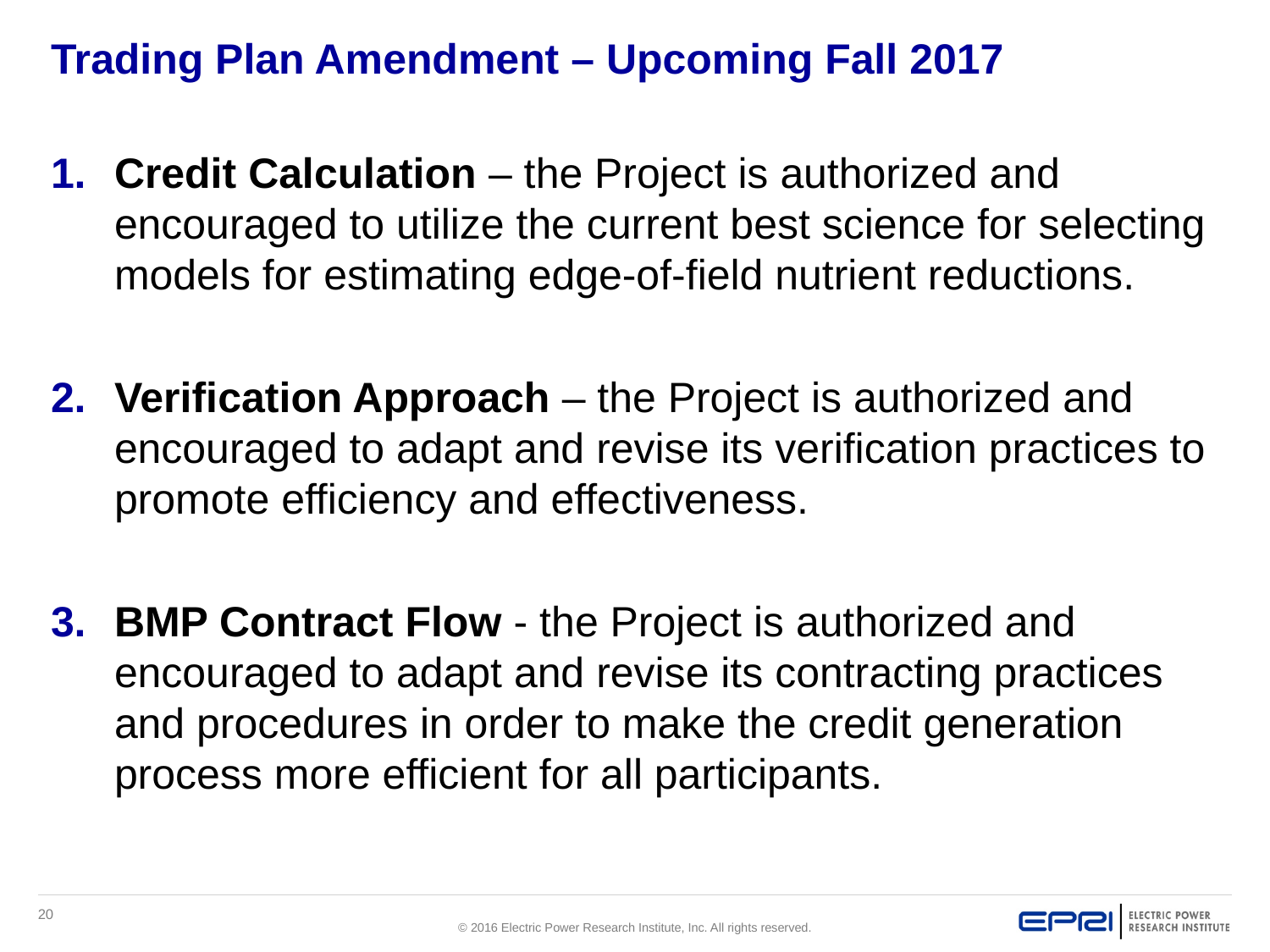

# Trading Plan Amendment – Upcoming Fall 2017
Credit Calculation – the Project is authorized and encouraged to utilize the current best science for selecting models for estimating edge-of-field nutrient reductions.

Verification Approach – the Project is authorized and encouraged to adapt and revise its verification practices to promote efficiency and effectiveness.

BMP Contract Flow - the Project is authorized and encouraged to adapt and revise its contracting practices and procedures in order to make the credit generation process more efficient for all participants.